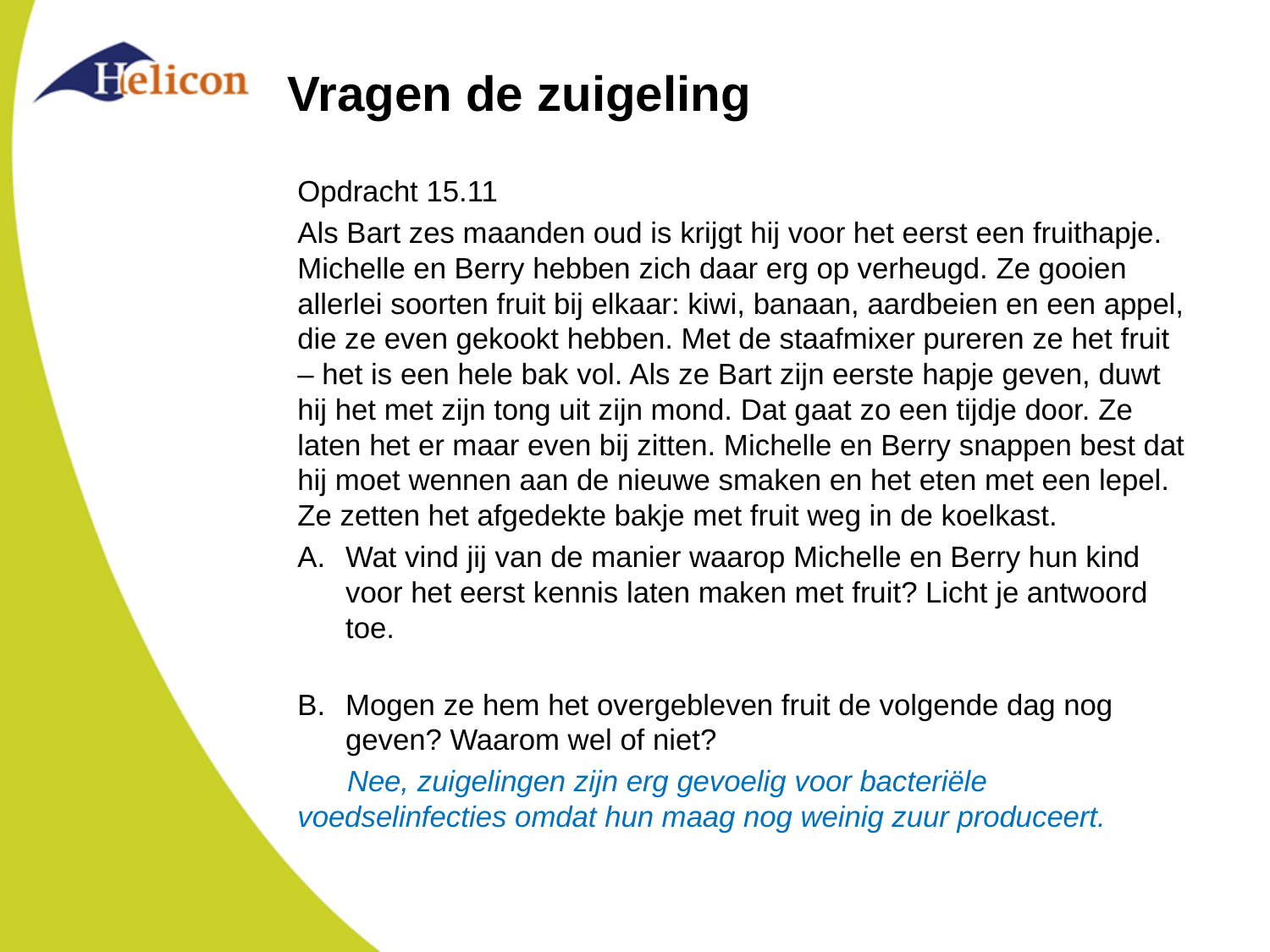

# Vragen de zuigeling
Opdracht 15.11
Als Bart zes maanden oud is krijgt hij voor het eerst een fruithapje. Michelle en Berry hebben zich daar erg op verheugd. Ze gooien allerlei soorten fruit bij elkaar: kiwi, banaan, aardbeien en een appel, die ze even gekookt hebben. Met de staafmixer pureren ze het fruit – het is een hele bak vol. Als ze Bart zijn eerste hapje geven, duwt hij het met zijn tong uit zijn mond. Dat gaat zo een tijdje door. Ze laten het er maar even bij zitten. Michelle en Berry snappen best dat hij moet wennen aan de nieuwe smaken en het eten met een lepel. Ze zetten het afgedekte bakje met fruit weg in de koelkast.
Wat vind jij van de manier waarop Michelle en Berry hun kind voor het eerst kennis laten maken met fruit? Licht je antwoord toe.
Mogen ze hem het overgebleven fruit de volgende dag nog geven? Waarom wel of niet?
      Nee, zuigelingen zijn erg gevoelig voor bacteriële voedselinfecties omdat hun maag nog weinig zuur produceert.